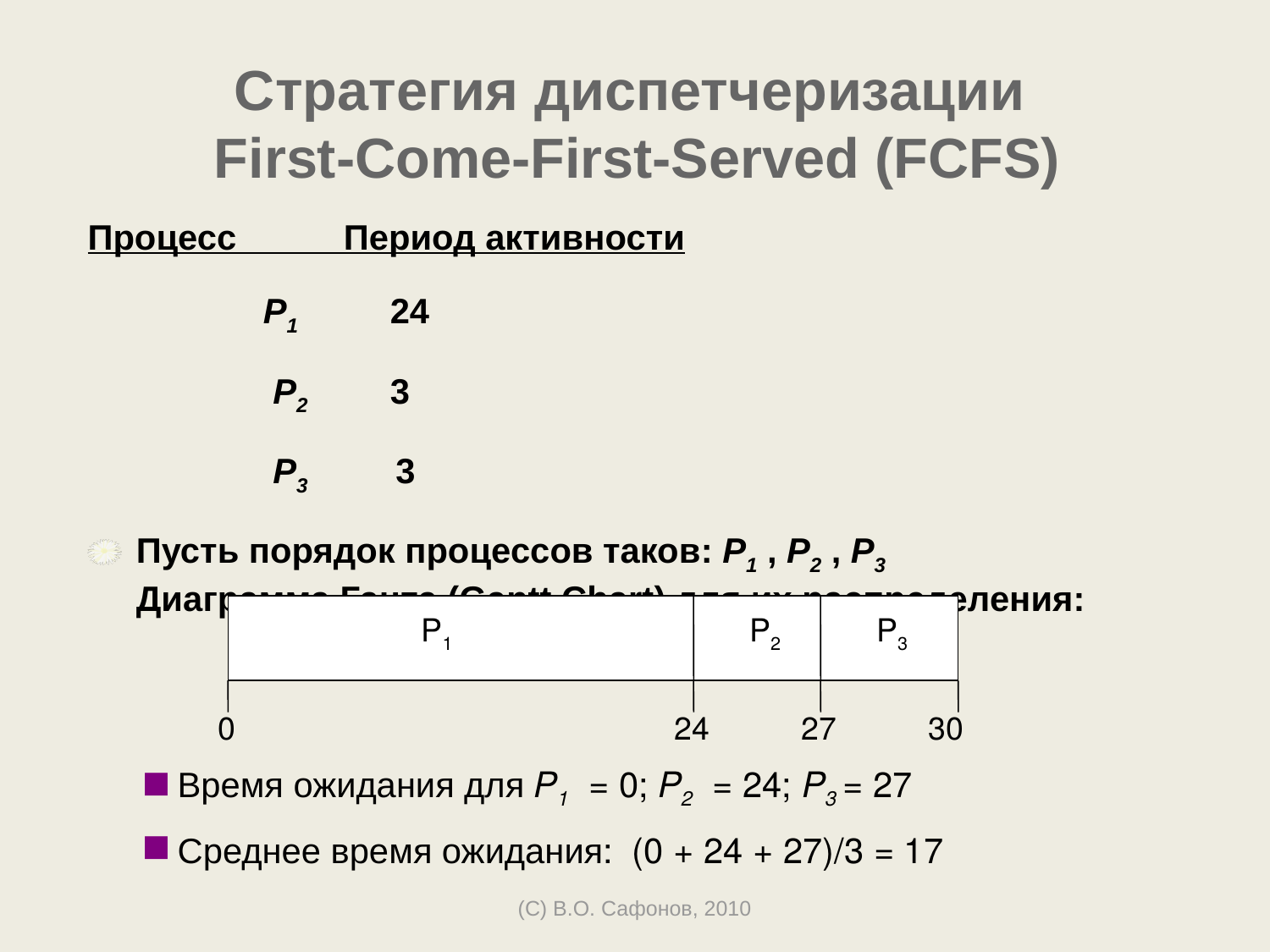

# Стратегия диспетчеризации First-Come-First-Served (FCFS)
Процесс           Период активности
		P1	24
		 P2 	3
		 P3	 3
Пусть порядок процессов таков: P1 , P2 , P3
Диаграмма Ганта (Gantt Chart) для их распределения:

P1
P2
P3

0
24
27
30
Время ожидания для P1  = 0; P2  = 24; P3 = 27
Среднее время ожидания:  (0 + 24 + 27)/3 = 17
(C) В.О. Сафонов, 2010